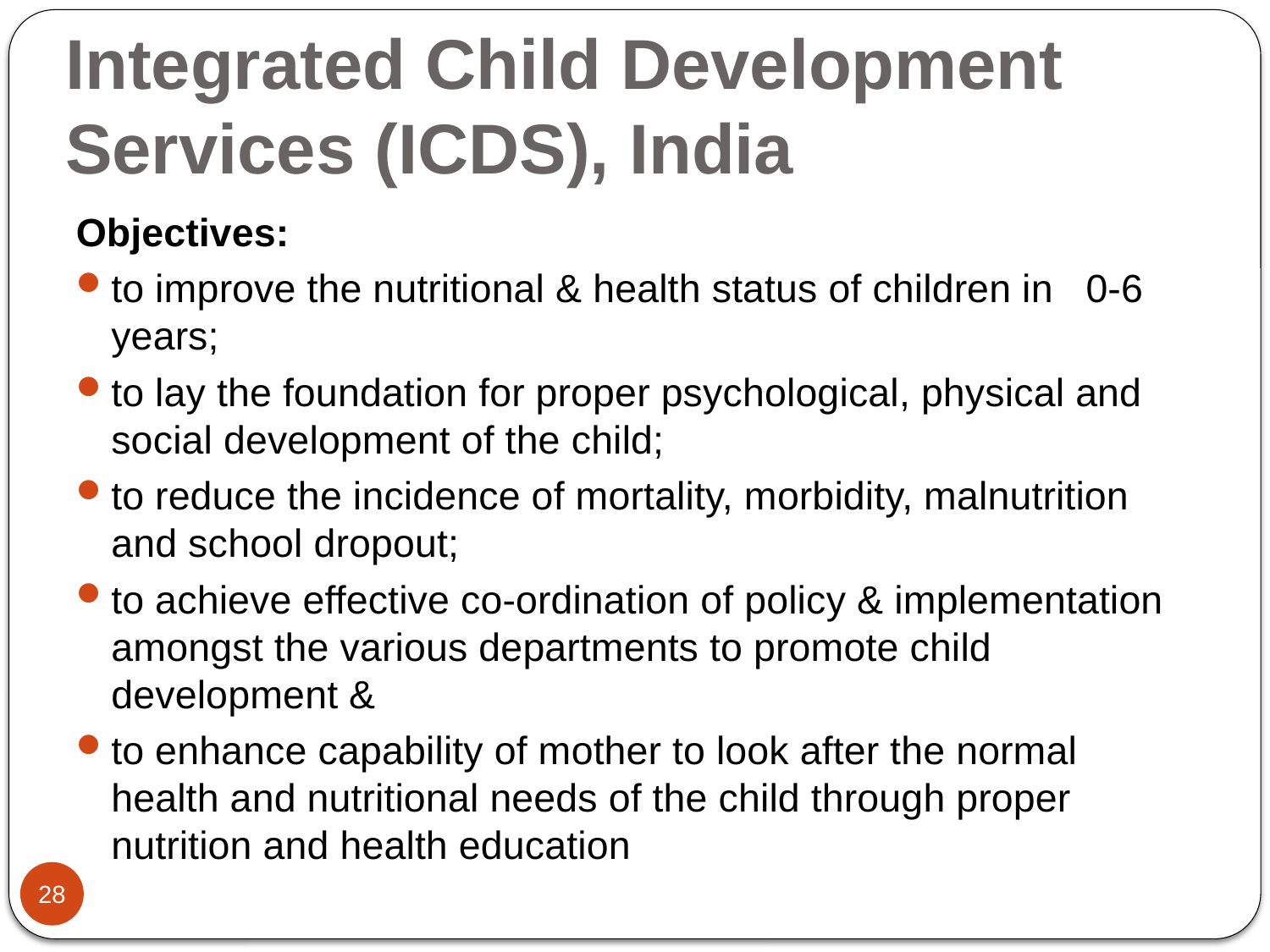

# Integrated Child Development Services (ICDS), India
Objectives:
to improve the nutritional & health status of children in   0-6 years;
to lay the foundation for proper psychological, physical and social development of the child;
to reduce the incidence of mortality, morbidity, malnutrition and school dropout;
to achieve effective co-ordination of policy & implementation amongst the various departments to promote child development &
to enhance capability of mother to look after the normal health and nutritional needs of the child through proper nutrition and health education

28